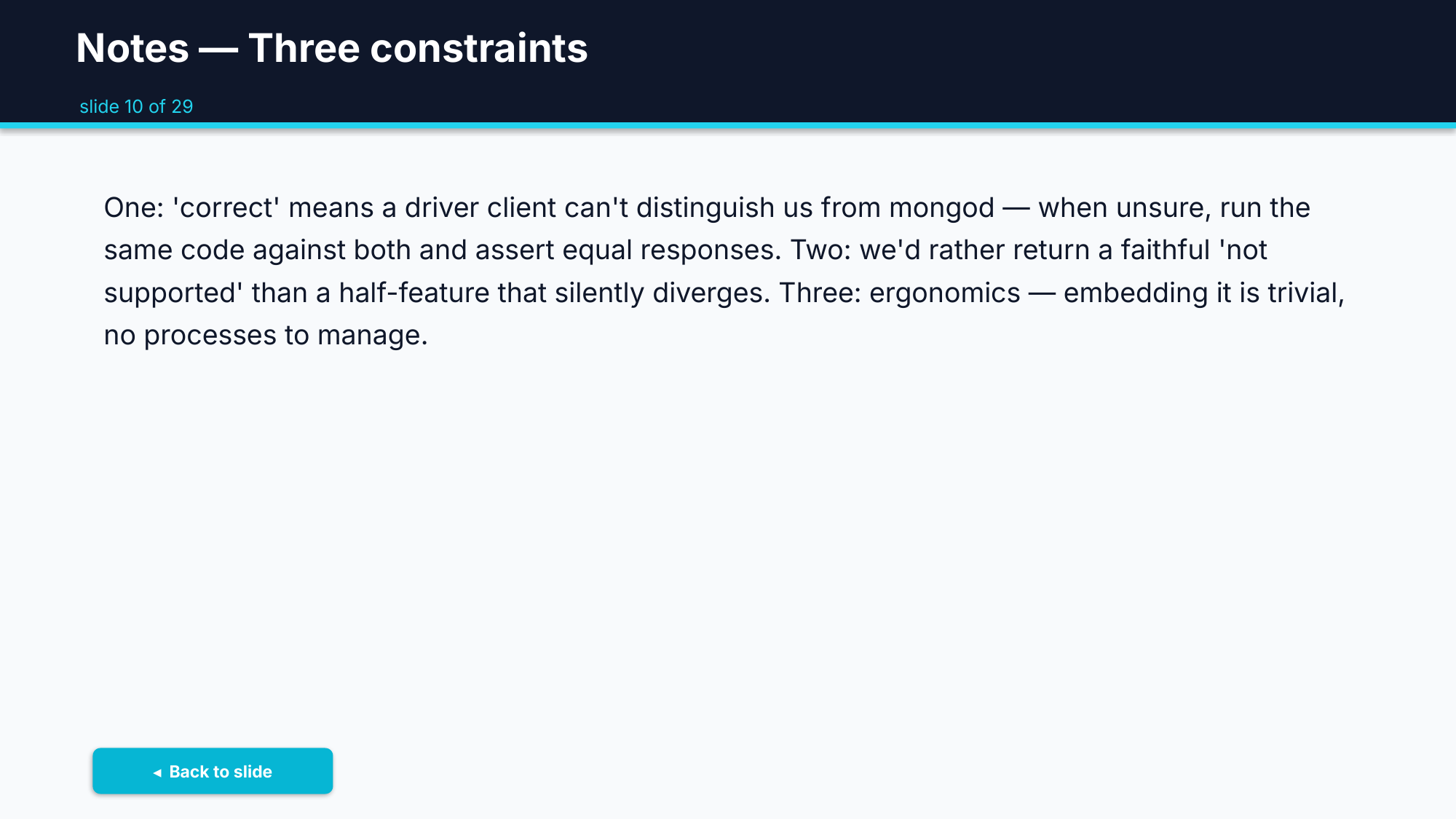

Notes — Three constraints
slide 10 of 29

One: 'correct' means a driver client can't distinguish us from mongod — when unsure, run the same code against both and assert equal responses. Two: we'd rather return a faithful 'not supported' than a half-feature that silently diverges. Three: ergonomics — embedding it is trivial, no processes to manage.
◂  Back to slide